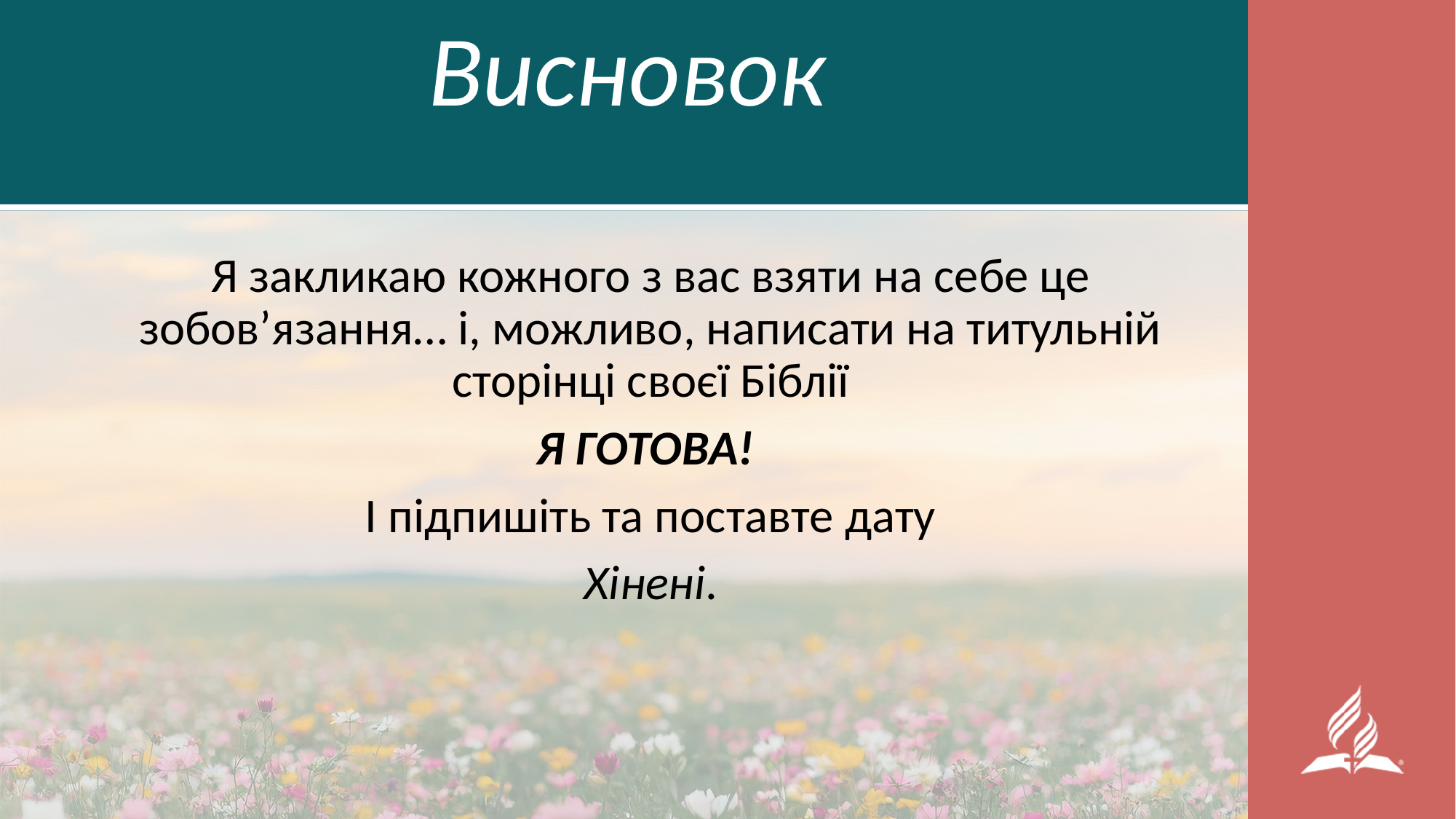

Висновок
Я закликаю кожного з вас взяти на себе це зобов’язання… і, можливо, написати на титульній сторінці своєї Біблії
Я ГОТОВА!
І підпишіть та поставте дату
Хінені.